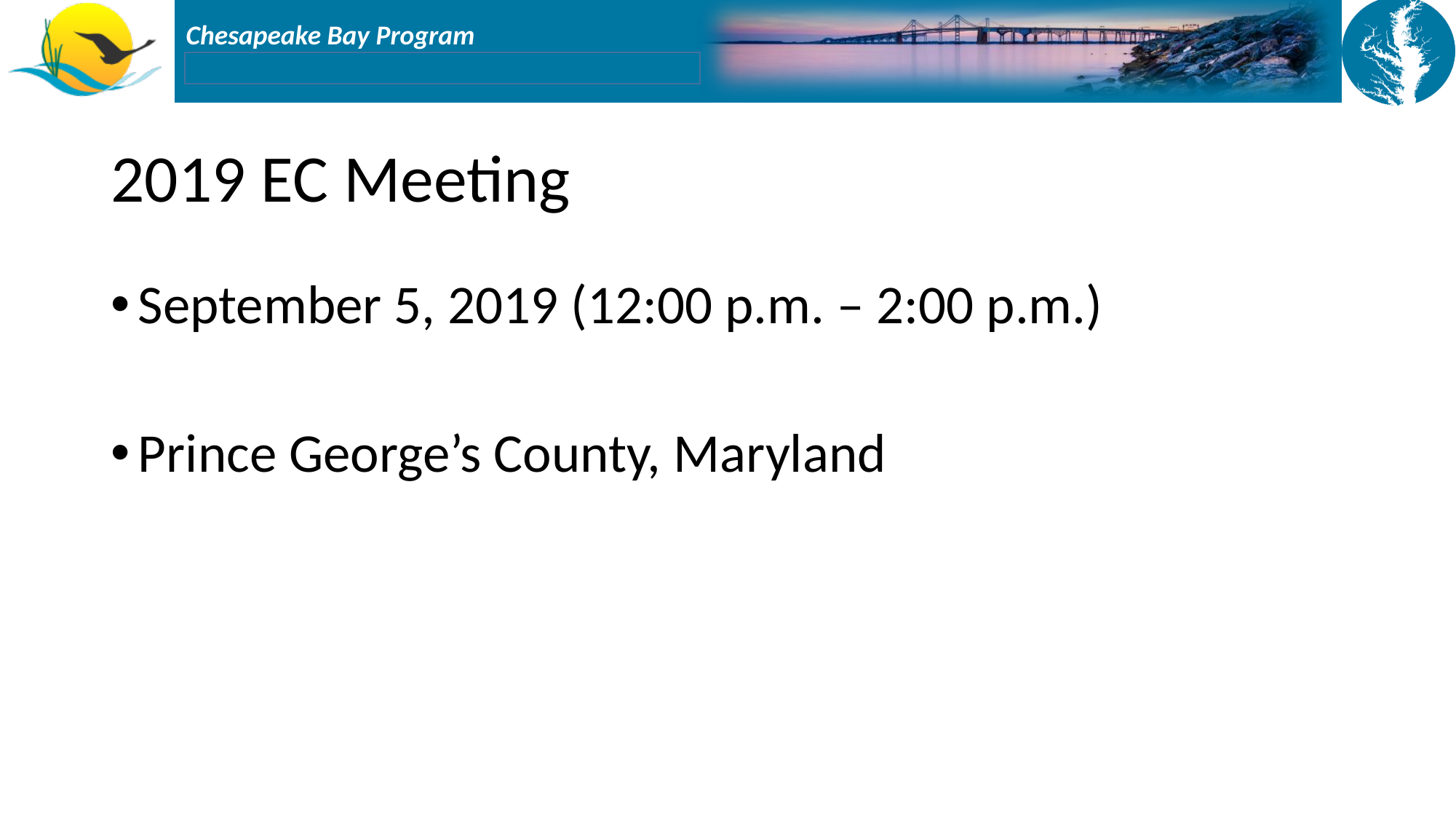

# 2019 EC Meeting
September 5, 2019 (12:00 p.m. – 2:00 p.m.)

Prince George’s County, Maryland